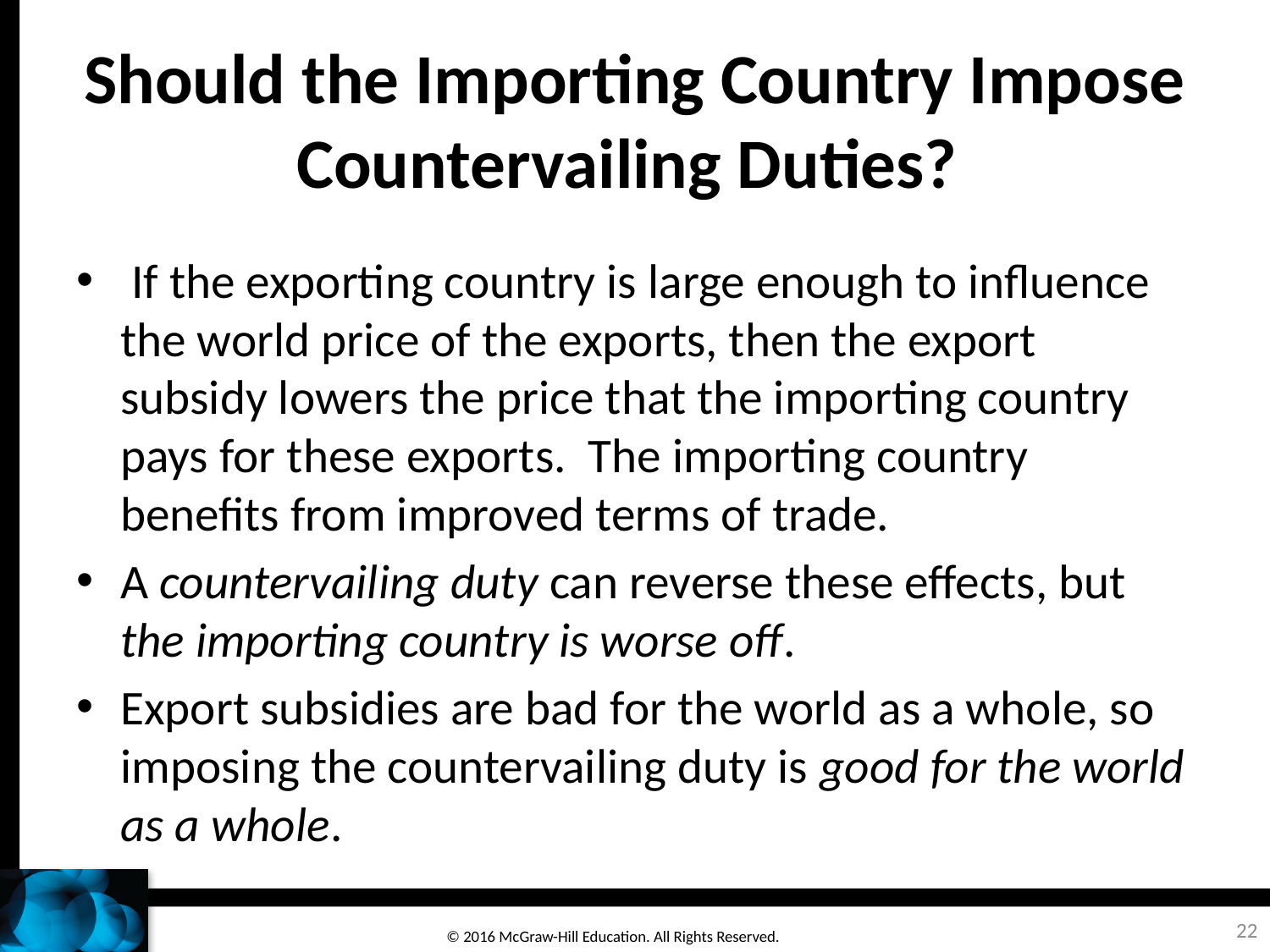

# Should the Importing Country Impose Countervailing Duties?
 If the exporting country is large enough to influence the world price of the exports, then the export subsidy lowers the price that the importing country pays for these exports.  The importing country benefits from improved terms of trade.
A countervailing duty can reverse these effects, but the importing country is worse off.
Export subsidies are bad for the world as a whole, so imposing the countervailing duty is good for the world as a whole.
22
© 2016 McGraw-Hill Education. All Rights Reserved.